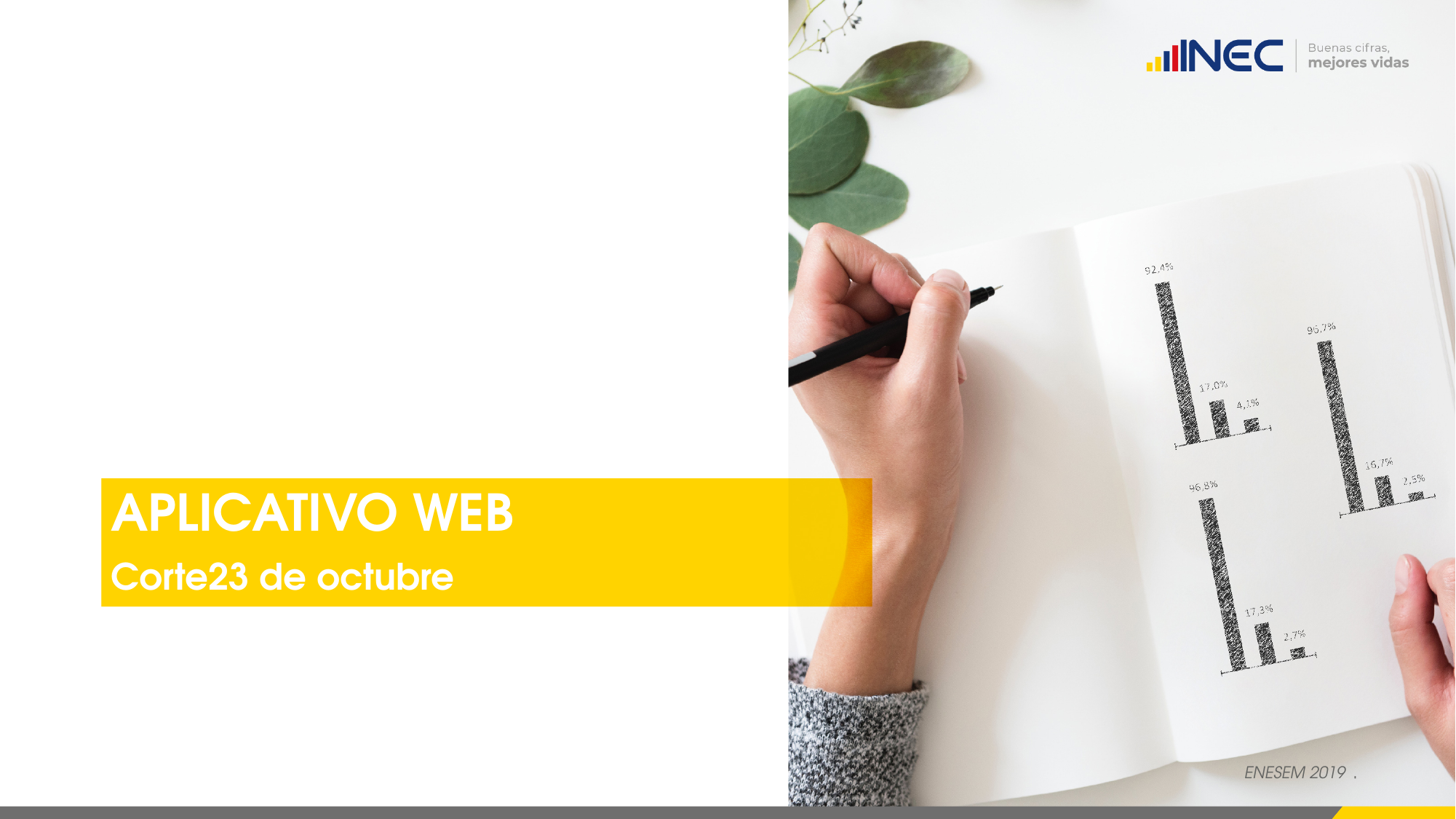

# APLICATIVO WEB Corte23 de octubre

ENESEM 2019